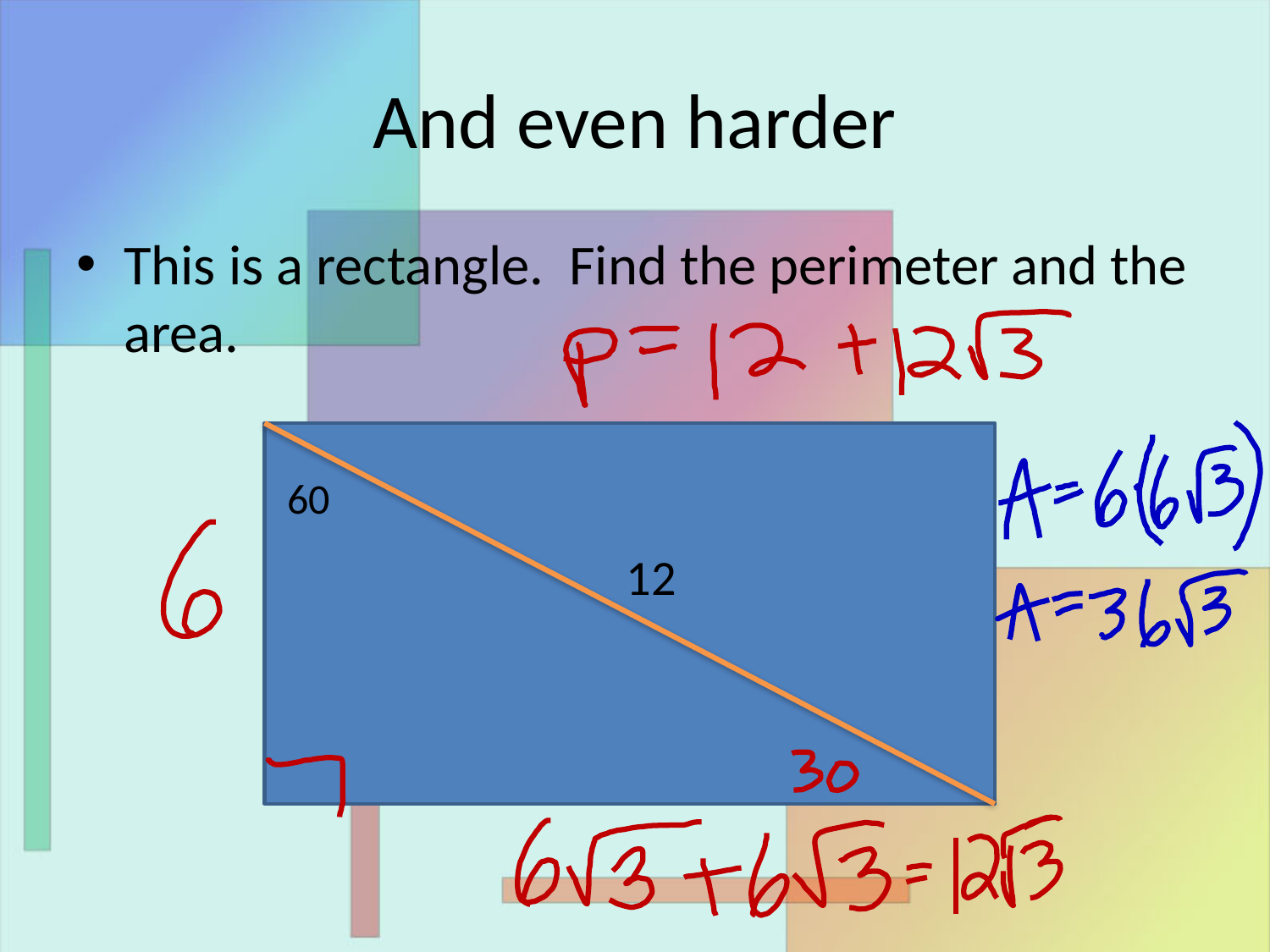

# And even harder
This is a rectangle.  Find the perimeter and the area.

60

12